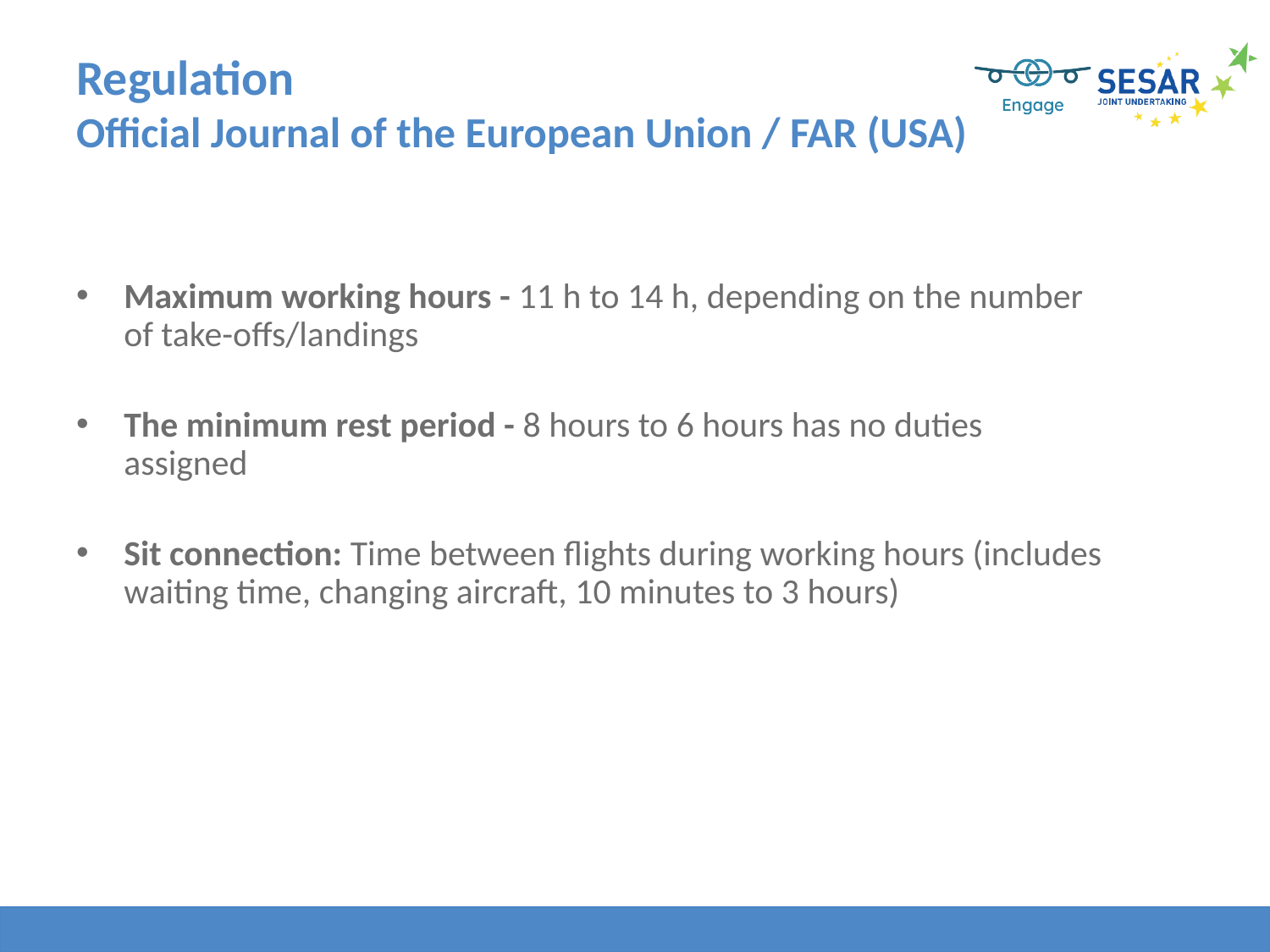

# Regulation Official Journal of the European Union / FAR (USA)

Maximum working hours - 11 h to 14 h, depending on the number of take-offs/landings

The minimum rest period - 8 hours to 6 hours has no duties assigned

Sit connection: Time between flights during working hours (includes waiting time, changing aircraft, 10 minutes to 3 hours)